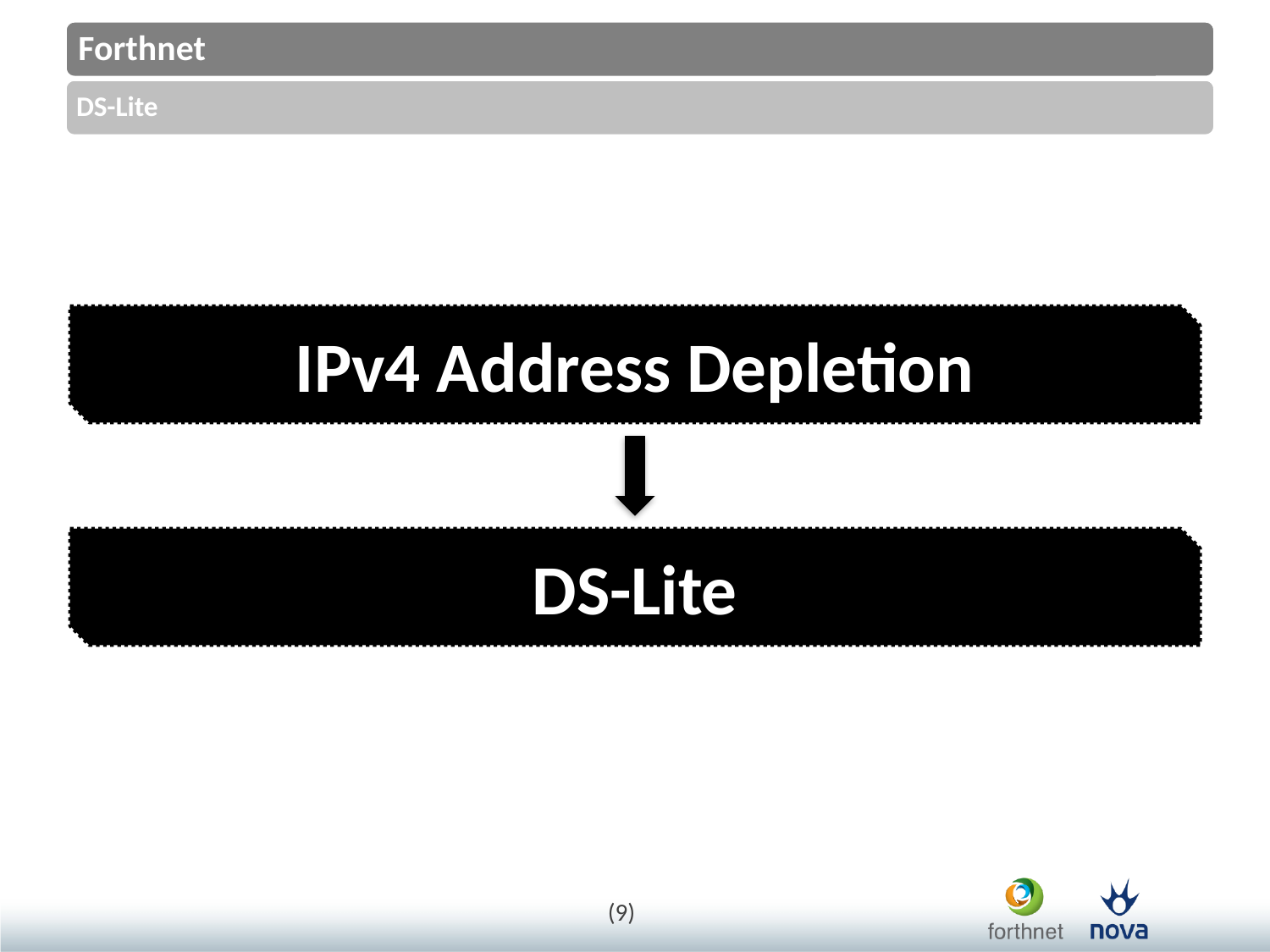

Forthnet
DS-Lite
IPv4 Address Depletion

DS-Lite
(9)